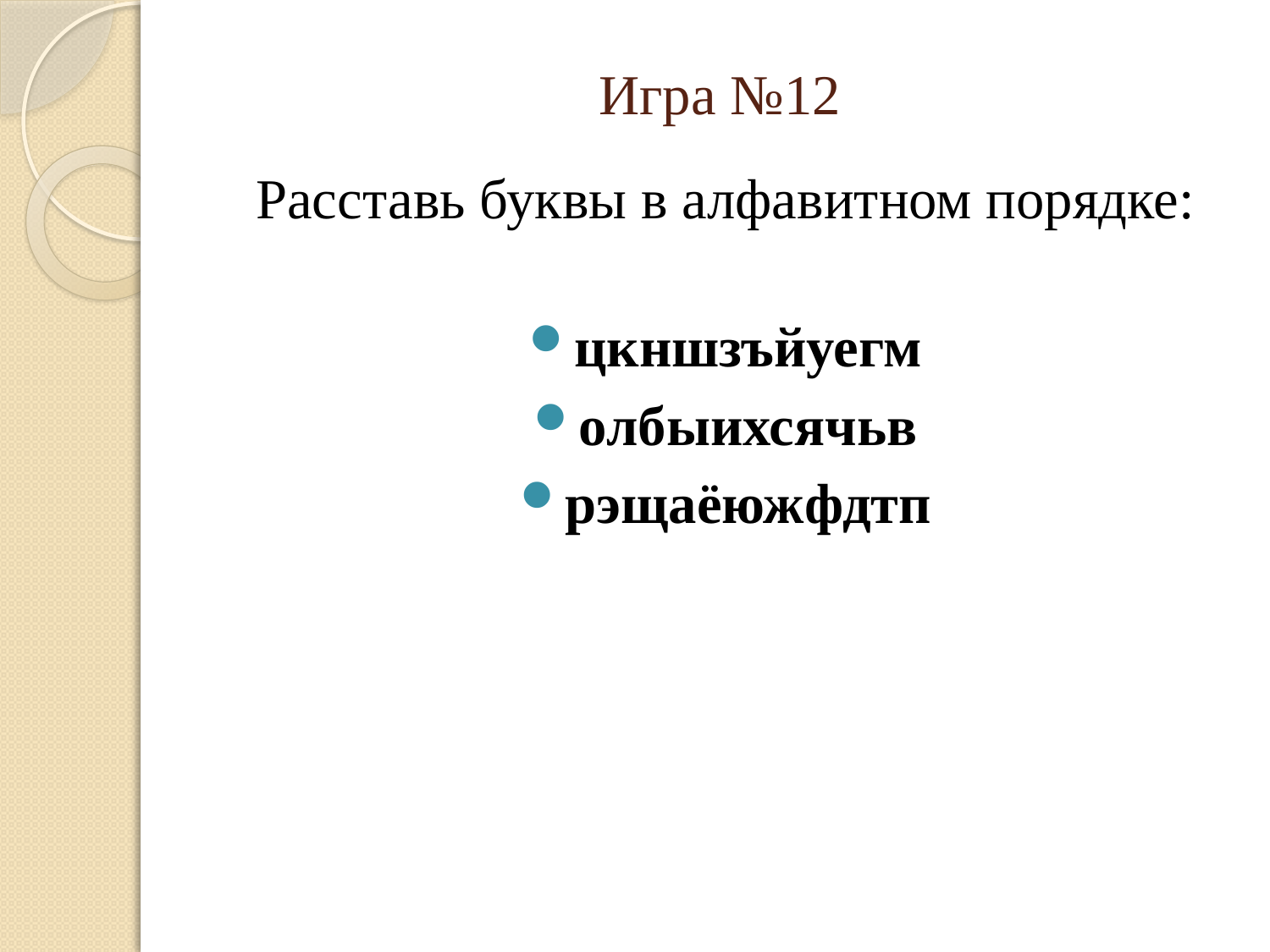

# Игра №12
Расставь буквы в алфавитном порядке:

цкншзъйуегм
олбыихсячьв
рэщаёюжфдтп